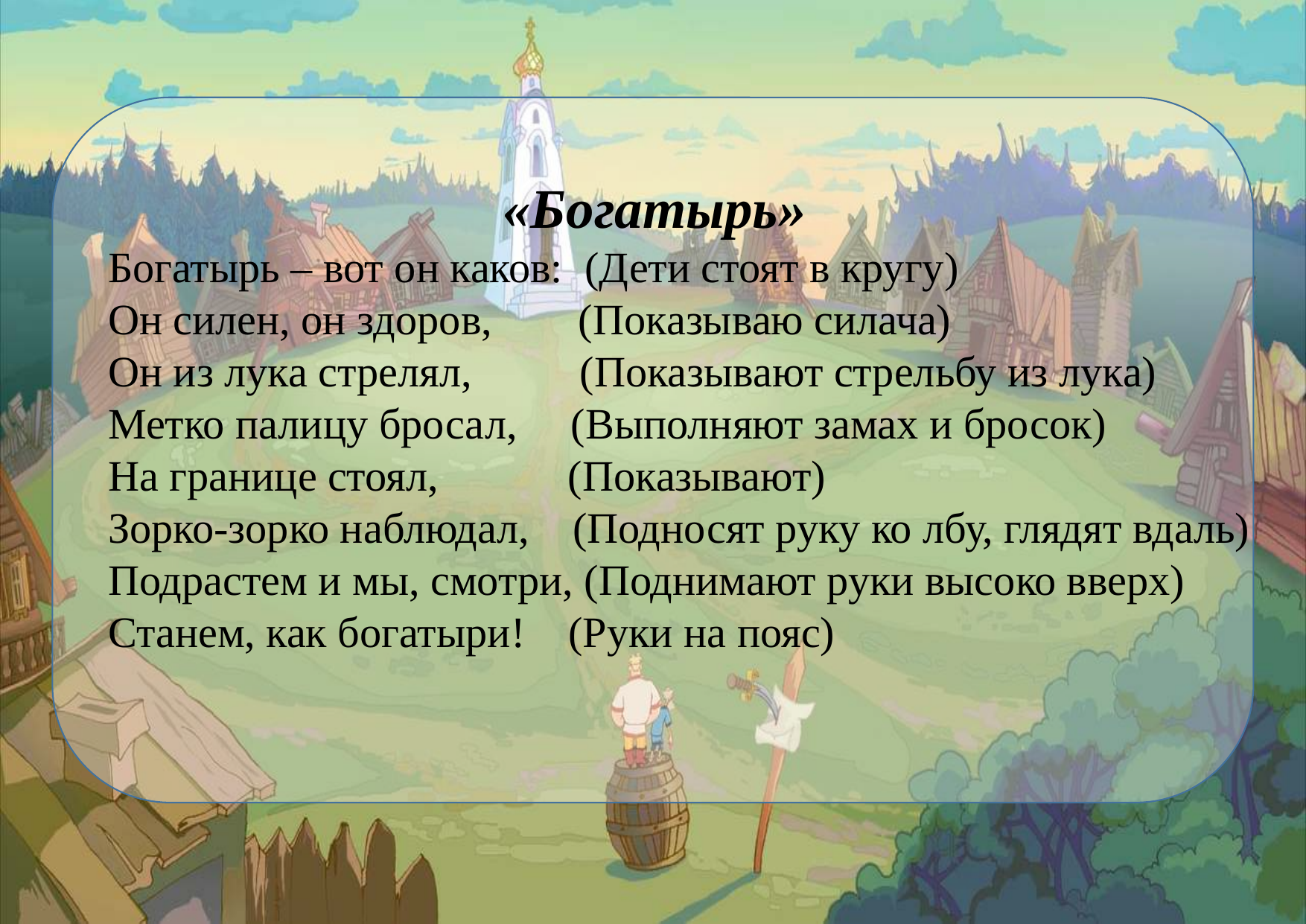

«Богатырь»
         Богатырь – вот он каков:  (Дети стоят в кругу)
         Он силен, он здоров,        (Показываю силача)
         Он из лука стрелял,          (Показывают стрельбу из лука)
         Метко палицу бросал,     (Выполняют замах и бросок)
         На границе стоял,            (Показывают)
         Зорко-зорко наблюдал,    (Подносят руку ко лбу, глядят вдаль)
         Подрастем и мы, смотри, (Поднимают руки высоко вверх)
         Станем, как богатыри!    (Руки на пояс)